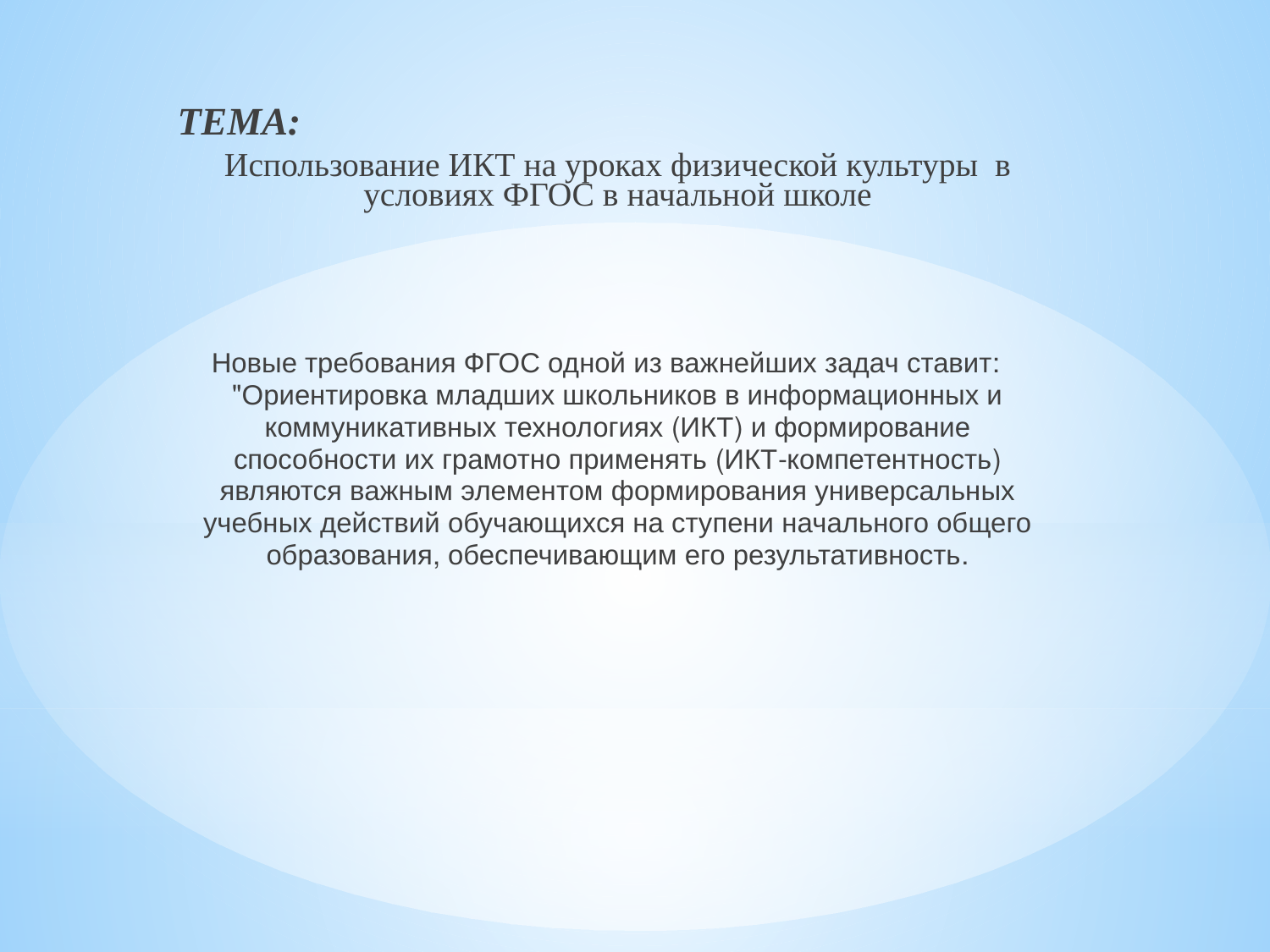

ТЕМА:
	Использование ИКТ на уроках физической культуры  в условиях ФГОС в начальной школе

Новые требования ФГОС одной из важнейших задач ставит: "Ориентировка младших школьников в информационных и коммуникативных технологиях (ИКТ) и формирование способности их грамотно применять (ИКТ-компетентность) являются важным элементом формирования универсальных учебных действий обучающихся на ступени начального общего образования, обеспечивающим его результативность.